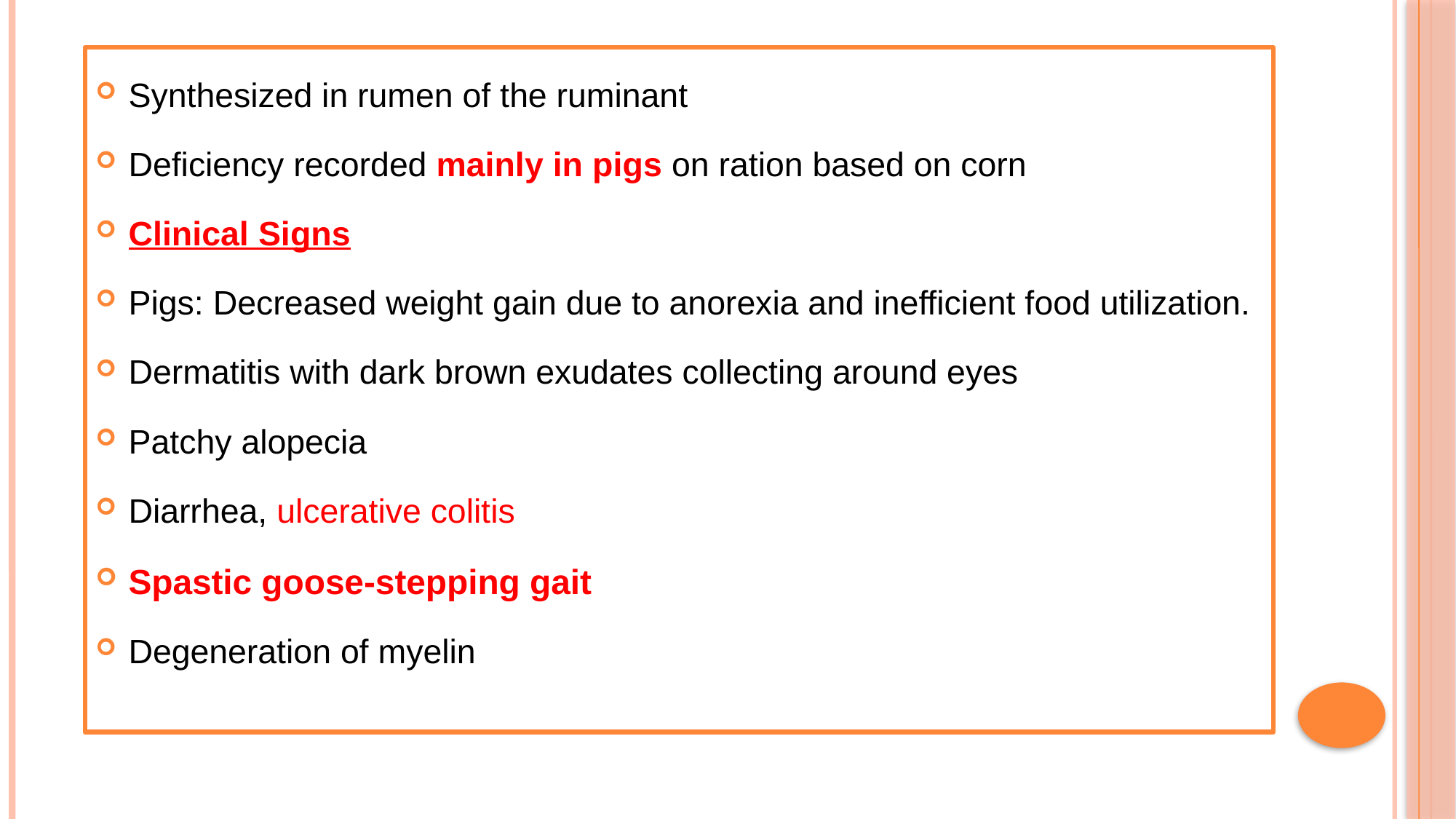

Synthesized in rumen of the ruminant
Deficiency recorded mainly in pigs on ration based on corn
Clinical Signs
Pigs: Decreased weight gain due to anorexia and inefficient food utilization.
Dermatitis with dark brown exudates collecting around eyes
Patchy alopecia
Diarrhea, ulcerative colitis
Spastic goose-stepping gait
Degeneration of myelin